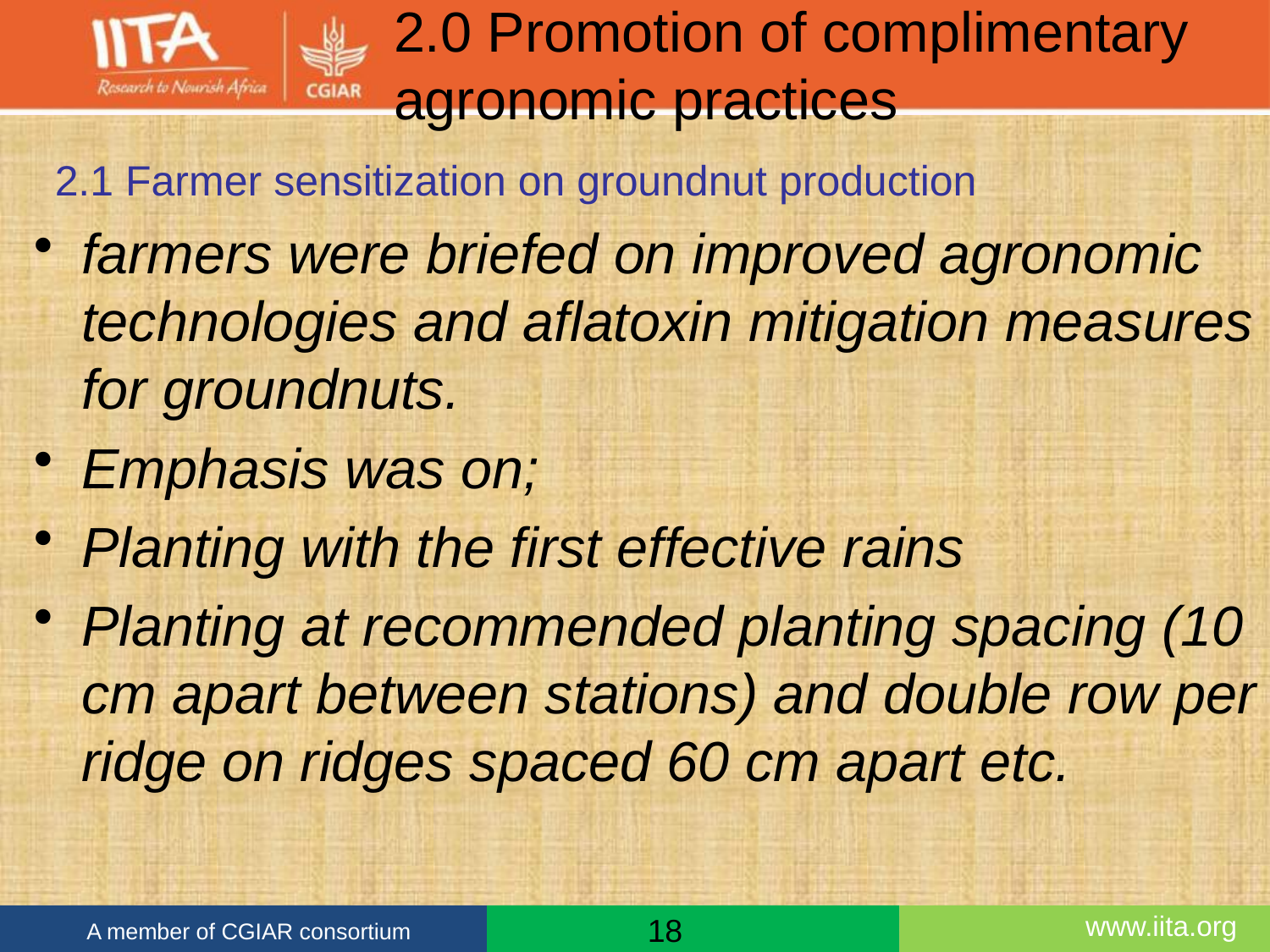

# 2.0 Promotion of complimentary agronomic practices
2.1 Farmer sensitization on groundnut production
farmers were briefed on improved agronomic technologies and aflatoxin mitigation measures for groundnuts.
Emphasis was on;
Planting with the first effective rains
Planting at recommended planting spacing (10 cm apart between stations) and double row per ridge on ridges spaced 60 cm apart etc.
18